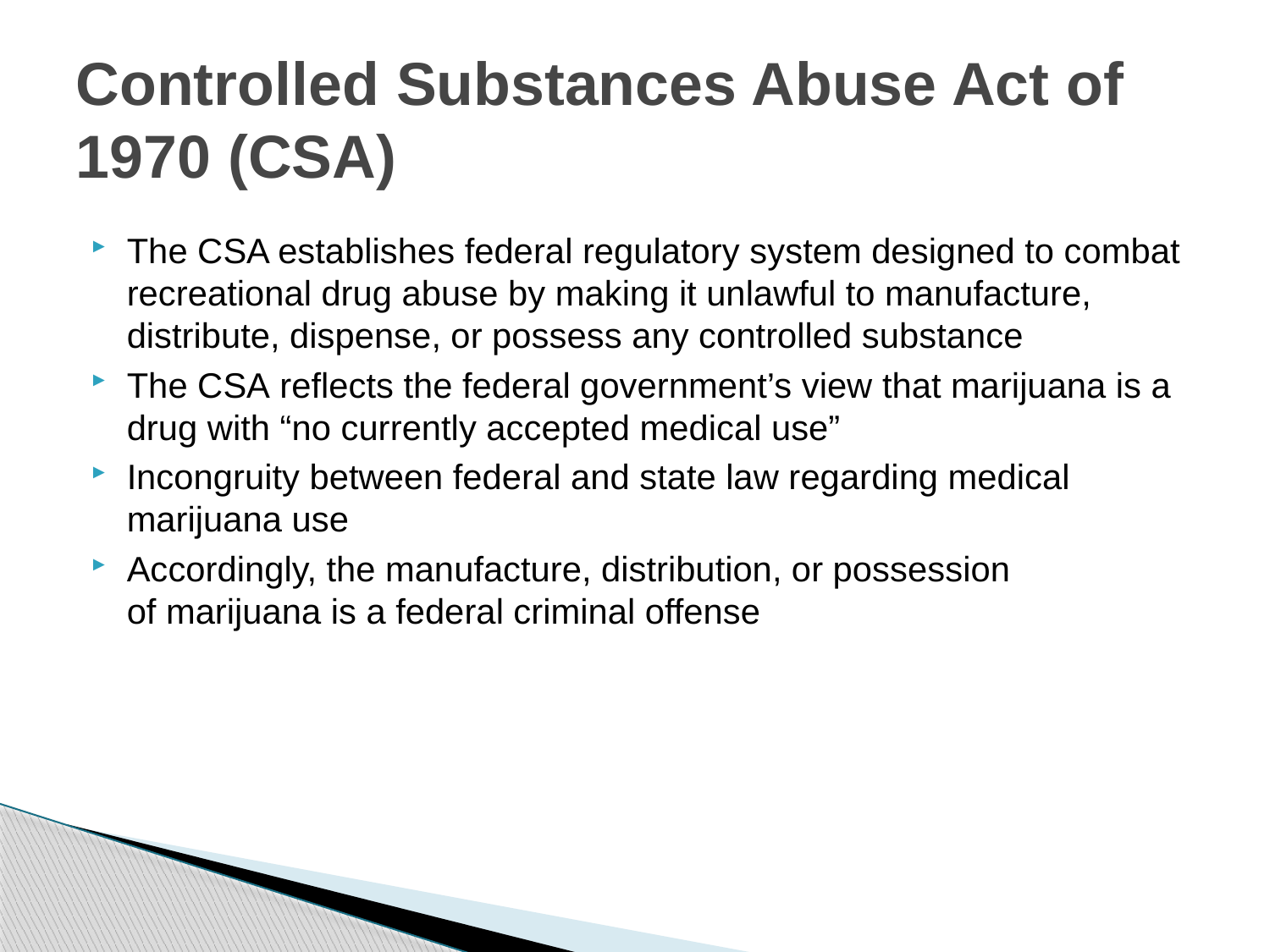

# Controlled Substances Abuse Act of 1970 (CSA)
The CSA establishes federal regulatory system designed to combat recreational drug abuse by making it unlawful to manufacture, distribute, dispense, or possess any controlled substance
The CSA reflects the federal government’s view that marijuana is a drug with “no currently accepted medical use”
Incongruity between federal and state law regarding medical marijuana use
Accordingly, the manufacture, distribution, or possession of marijuana is a federal criminal offense